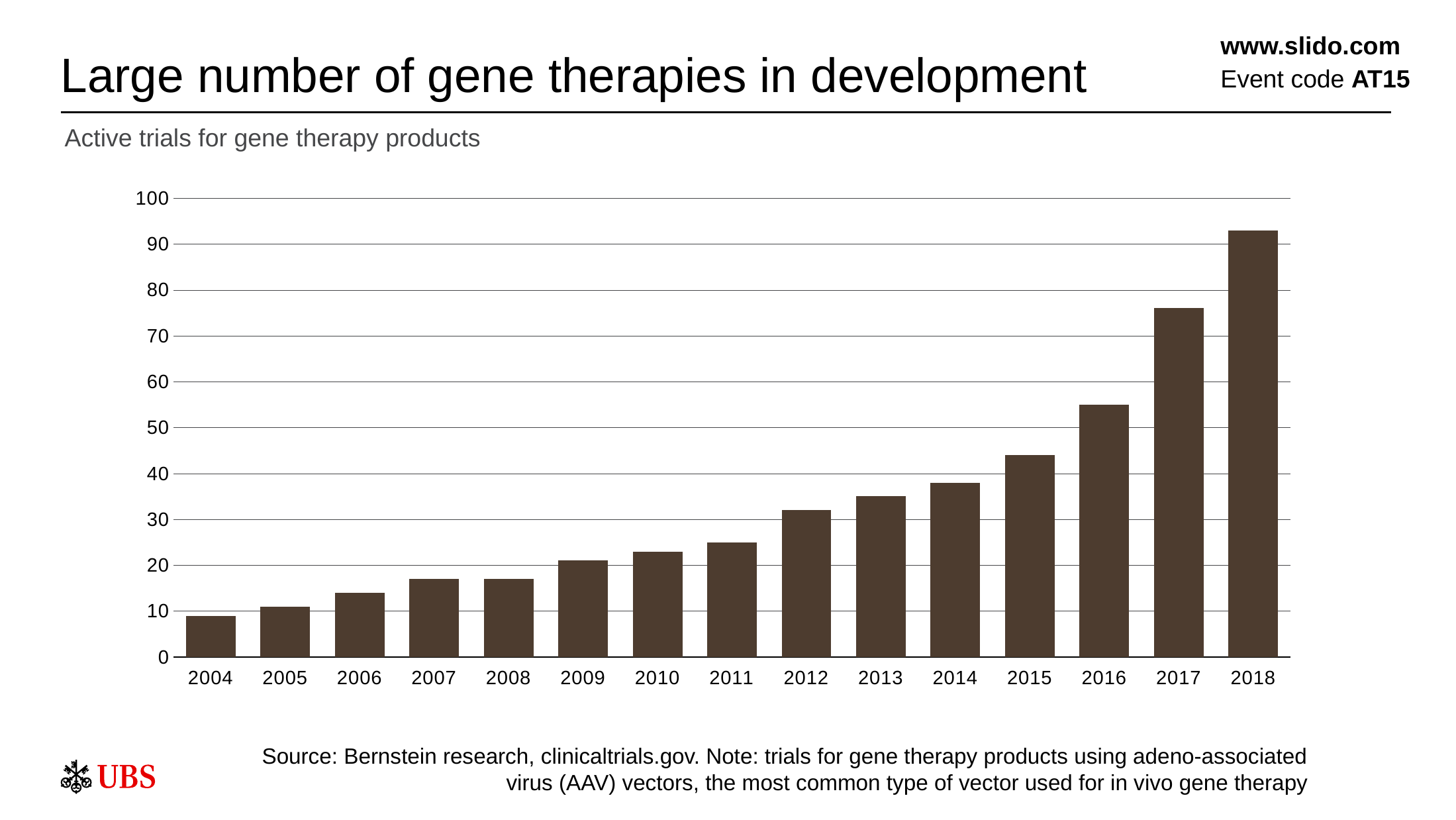

# Large number of gene therapies in development
www.slido.com
Event code AT15
Active trials for gene therapy products

### Chart

| Category | AAV |
|---|---|
| 2004 | 9.0 |
| 2005 | 11.0 |
| 2006 | 14.0 |
| 2007 | 17.0 |
| 2008 | 17.0 |
| 2009 | 21.0 |
| 2010 | 23.0 |
| 2011 | 25.0 |
| 2012 | 32.0 |
| 2013 | 35.0 |
| 2014 | 38.0 |
| 2015 | 44.0 |
| 2016 | 55.0 |
| 2017 | 76.0 |
| 2018 | 93.0 |
Source: Bernstein research, clinicaltrials.gov. Note: trials for gene therapy products using adeno-associated virus (AAV) vectors, the most common type of vector used for in vivo gene therapy